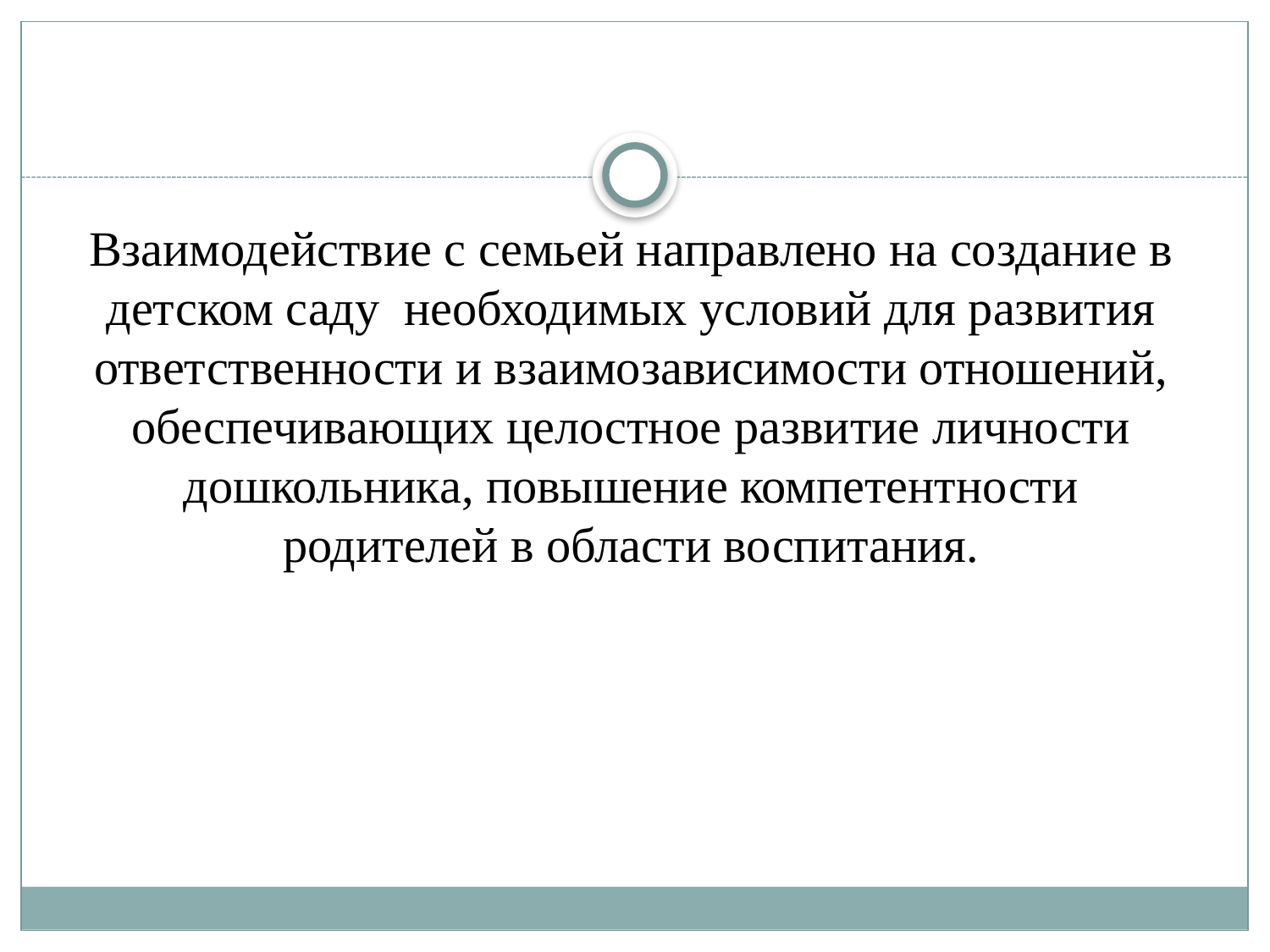

# Взаимодействие с семьей направлено на создание в детском саду  необходимых условий для развития ответственности и взаимозависимости отношений, обеспечивающих целостное развитие личности дошкольника, повышение компетентности родителей в области воспитания.